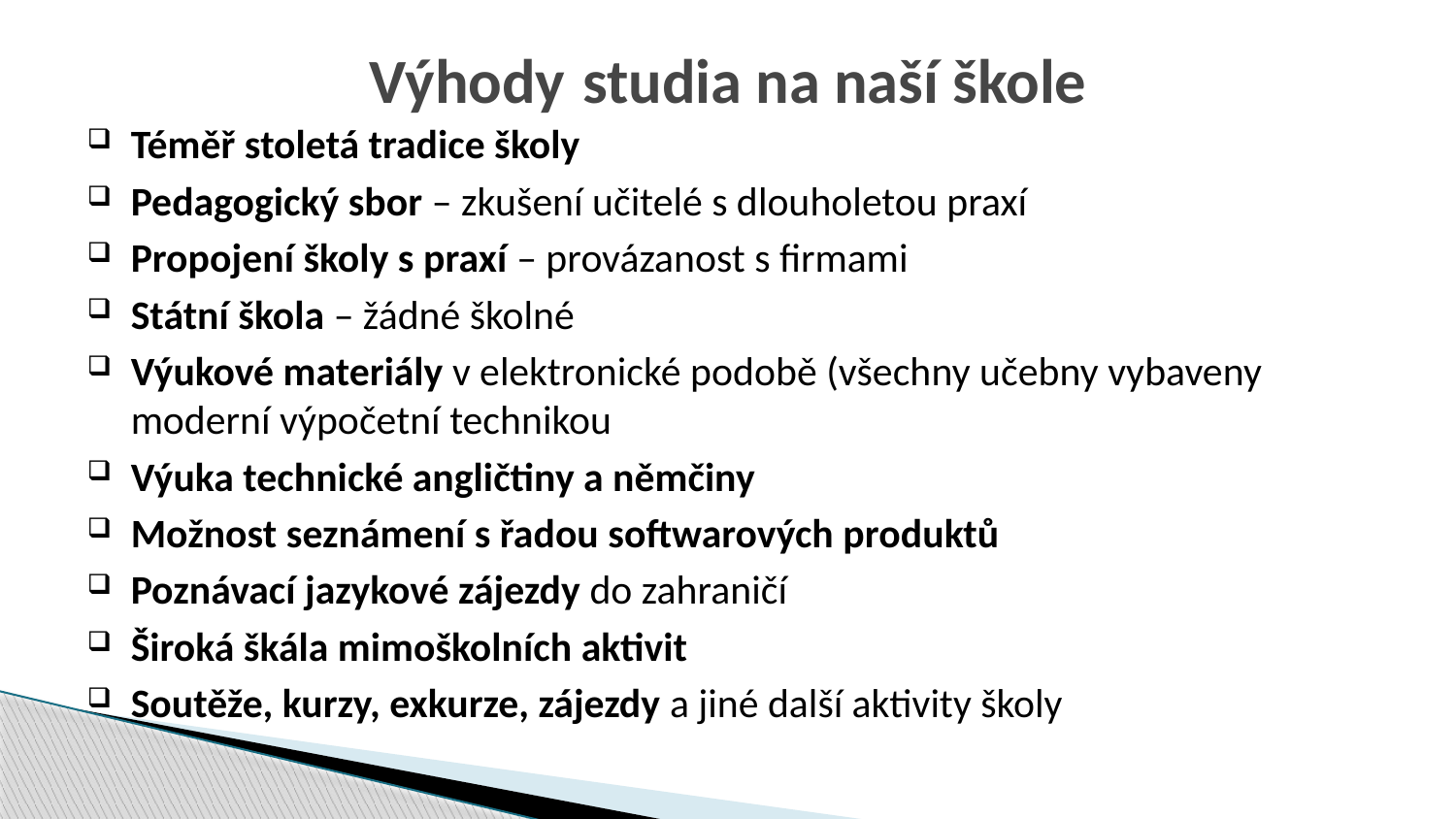

# Výhody studia na naší škole
Téměř stoletá tradice školy
Pedagogický sbor – zkušení učitelé s dlouholetou praxí
Propojení školy s praxí – provázanost s firmami
Státní škola – žádné školné
Výukové materiály v elektronické podobě (všechny učebny vybaveny moderní výpočetní technikou
Výuka technické angličtiny a němčiny
Možnost seznámení s řadou softwarových produktů
Poznávací jazykové zájezdy do zahraničí
Široká škála mimoškolních aktivit
Soutěže, kurzy, exkurze, zájezdy a jiné další aktivity školy